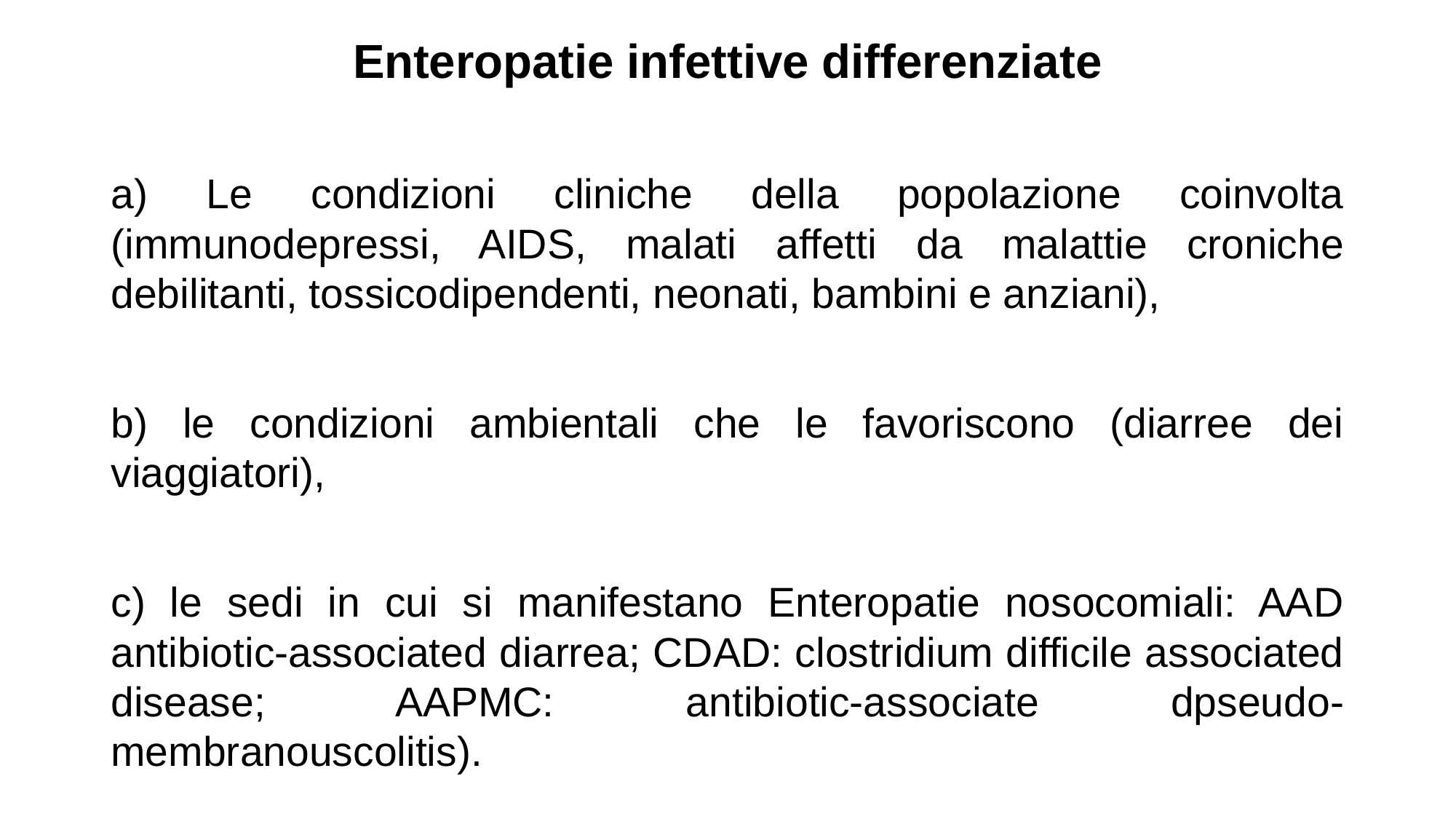

Enteropatie infettive differenziate

a) Le condizioni cliniche della popolazione coinvolta (immunodepressi, AIDS, malati affetti da malattie croniche debilitanti, tossicodipendenti, neonati, bambini e anziani),

b) le condizioni ambientali che le favoriscono (diarree dei viaggiatori),

c) le sedi in cui si manifestano Enteropatie nosocomiali: AAD antibiotic-associated diarrea; CDAD: clostridium difficile associated disease; AAPMC: antibiotic-associate dpseudo-membranouscolitis).